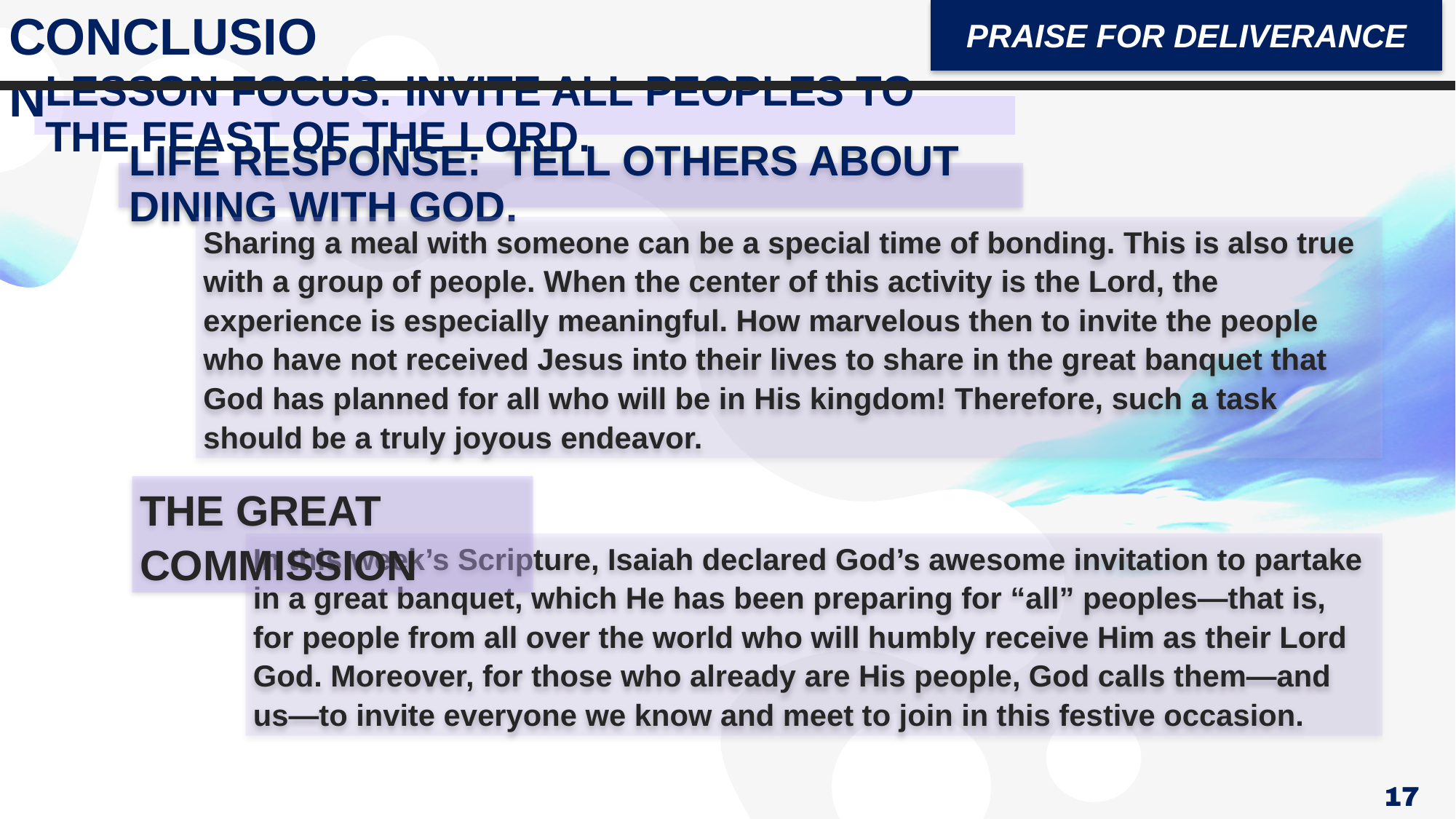

Praise for Deliverance
CONCLUSION
Lesson Focus: Invite all peoples to the feast of the Lord.
Life Response:  Tell others about dining with God.
Sharing a meal with someone can be a special time of bonding. This is also true with a group of people. When the center of this activity is the Lord, the experience is especially meaningful. How marvelous then to invite the people who have not received Jesus into their lives to share in the great banquet that God has planned for all who will be in His kingdom! Therefore, such a task should be a truly joyous endeavor.
The Great Commission
In this week’s Scripture, Isaiah declared God’s awesome invitation to partake in a great banquet, which He has been preparing for “all” peoples—that is, for people from all over the world who will humbly receive Him as their Lord God. Moreover, for those who already are His people, God calls them—and us—to invite everyone we know and meet to join in this festive occasion.
17